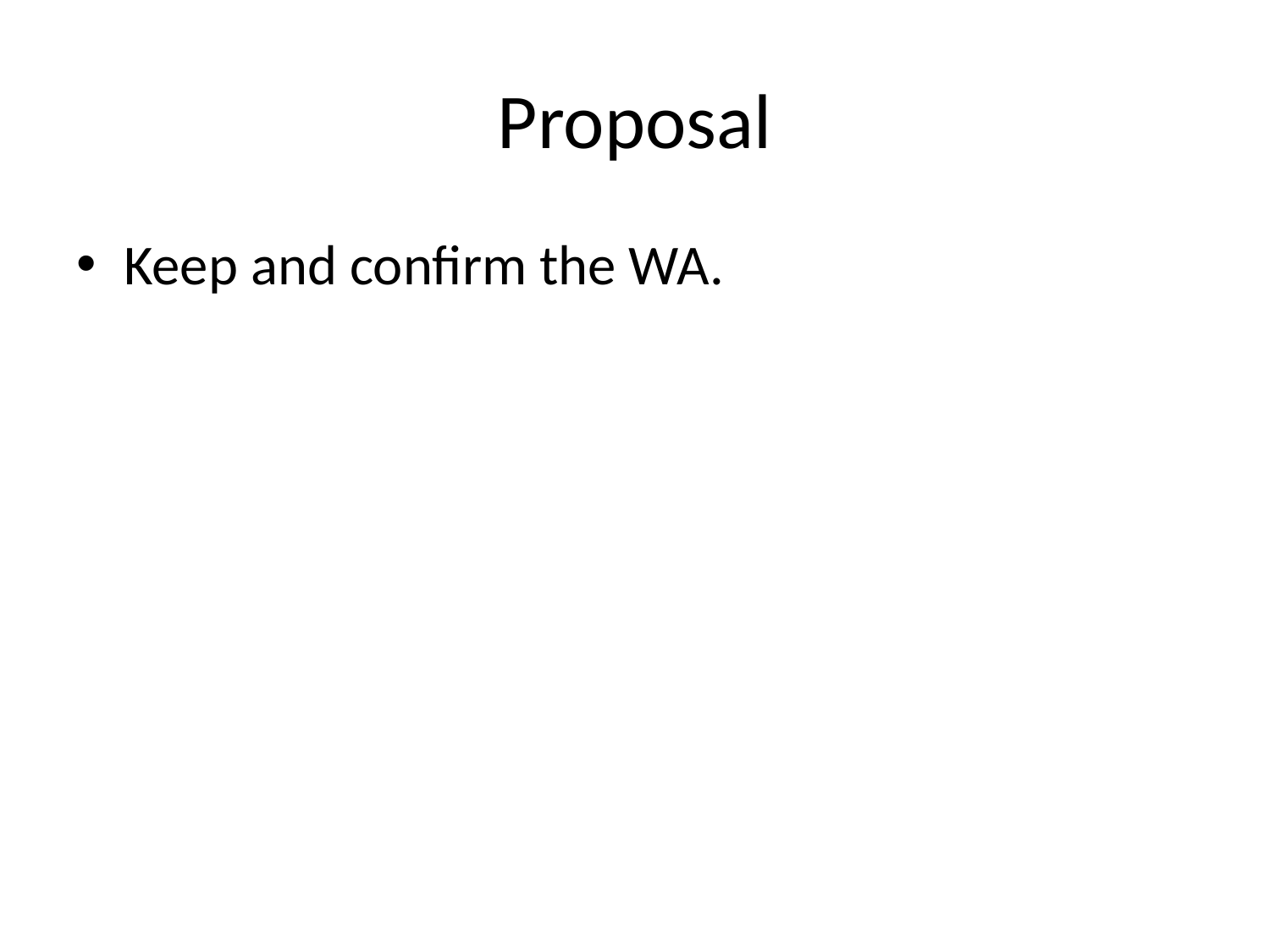

# Proposal
Keep and confirm the WA.